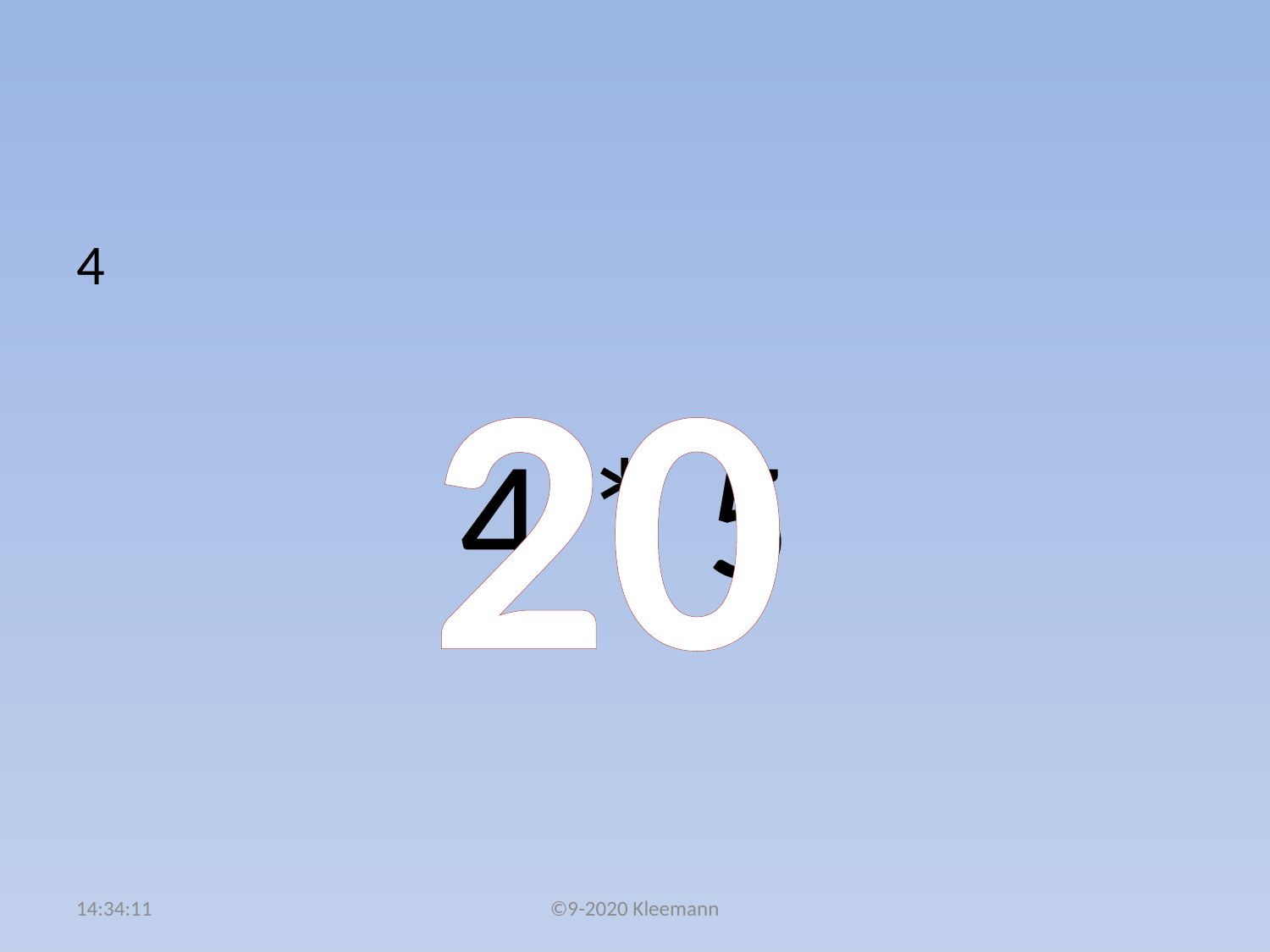

#
4

          4 * 5
20
14:34:11
©9-2020 Kleemann